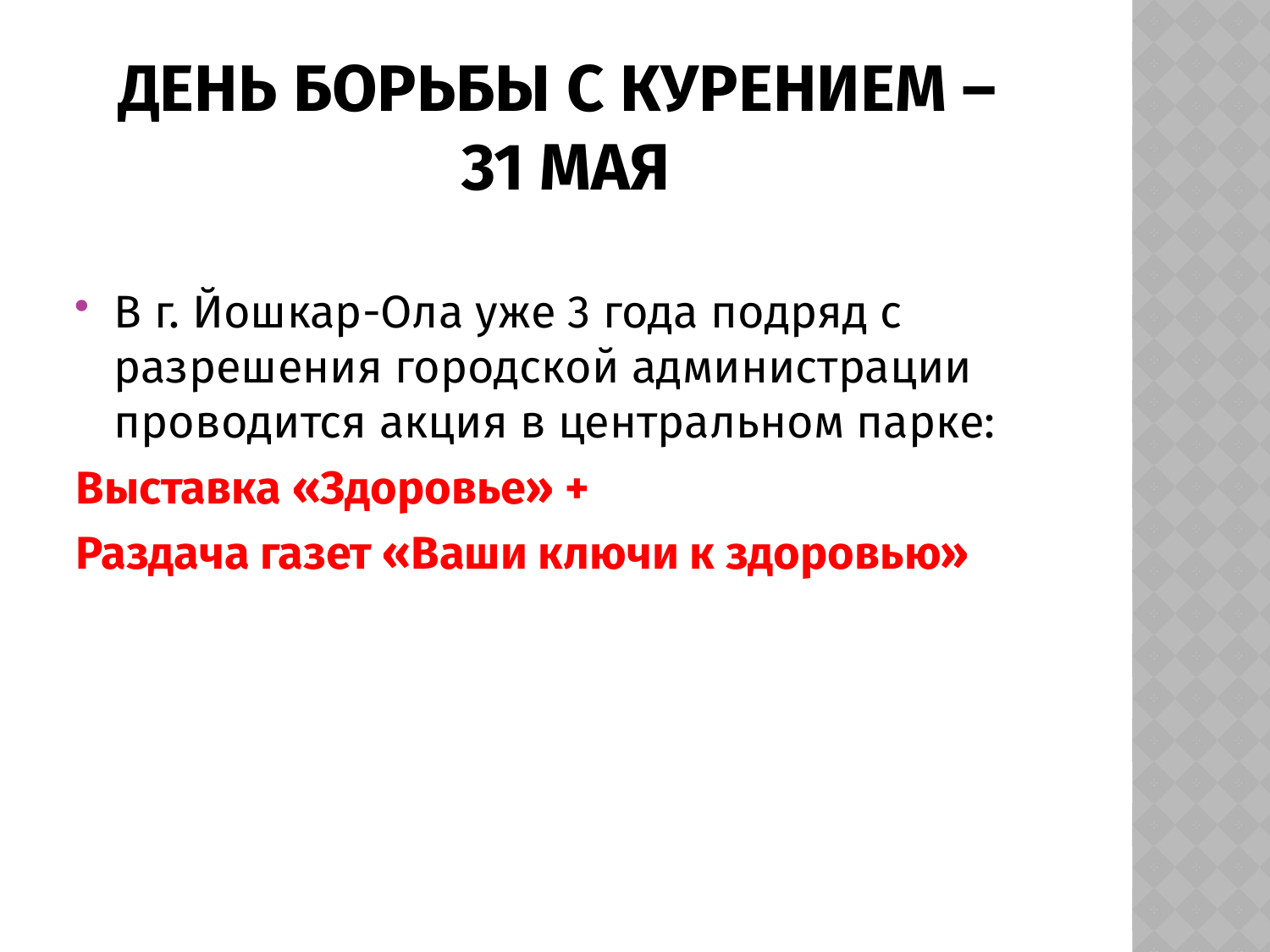

# ДЕНЬ БОРЬБЫ С КУРЕНИЕМ – 31 мая
В г. Йошкар-Ола уже 3 года подряд с разрешения городской администрации проводится акция в центральном парке:
Выставка «Здоровье» +
Раздача газет «Ваши ключи к здоровью»